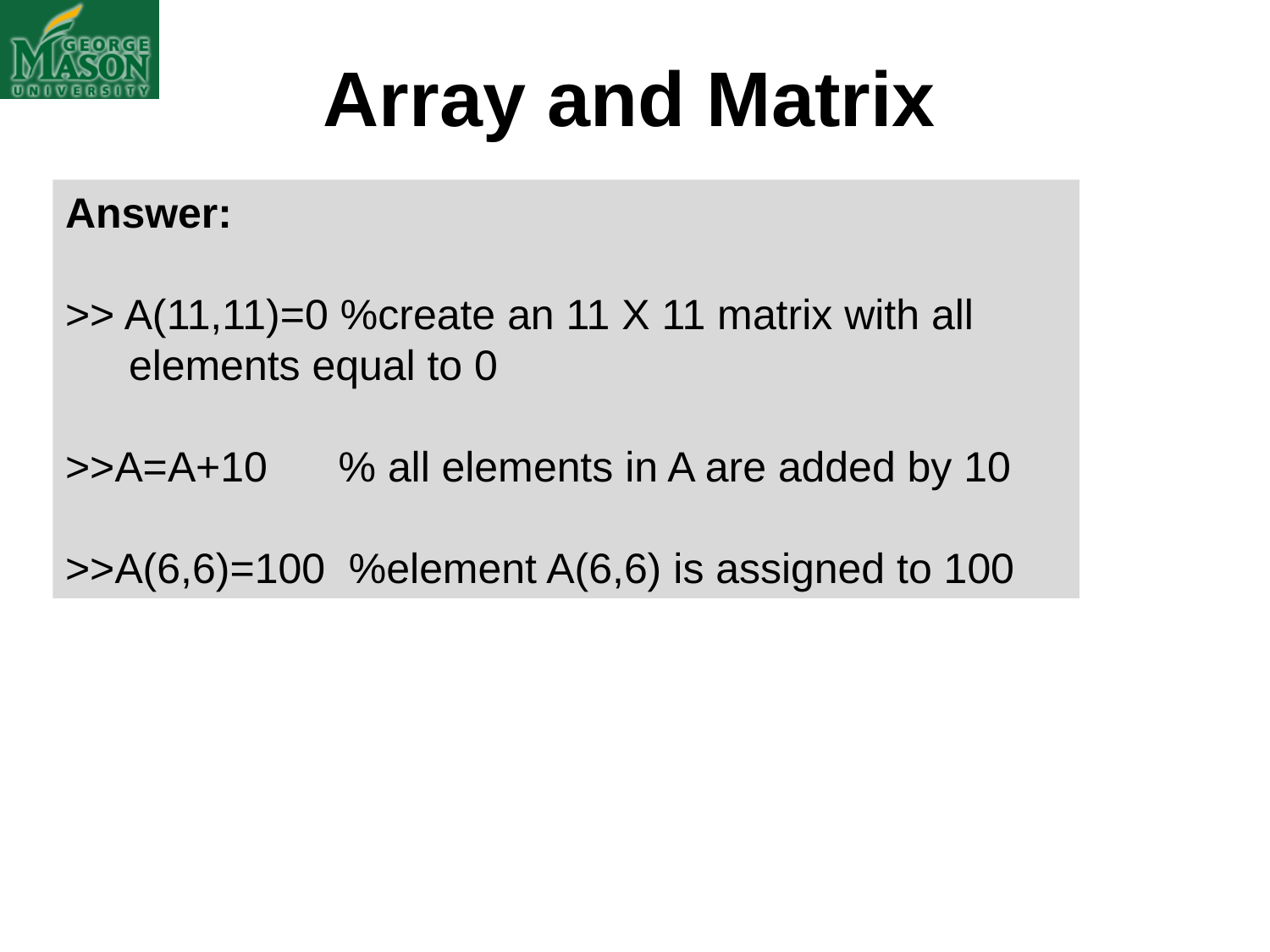

# Array and Matrix
Answer:

>> A(11,11)=0 %create an 11 X 11 matrix with all elements equal to 0

>>A=A+10      % all elements in A are added by 10

>>A(6,6)=100  %element A(6,6) is assigned to 100